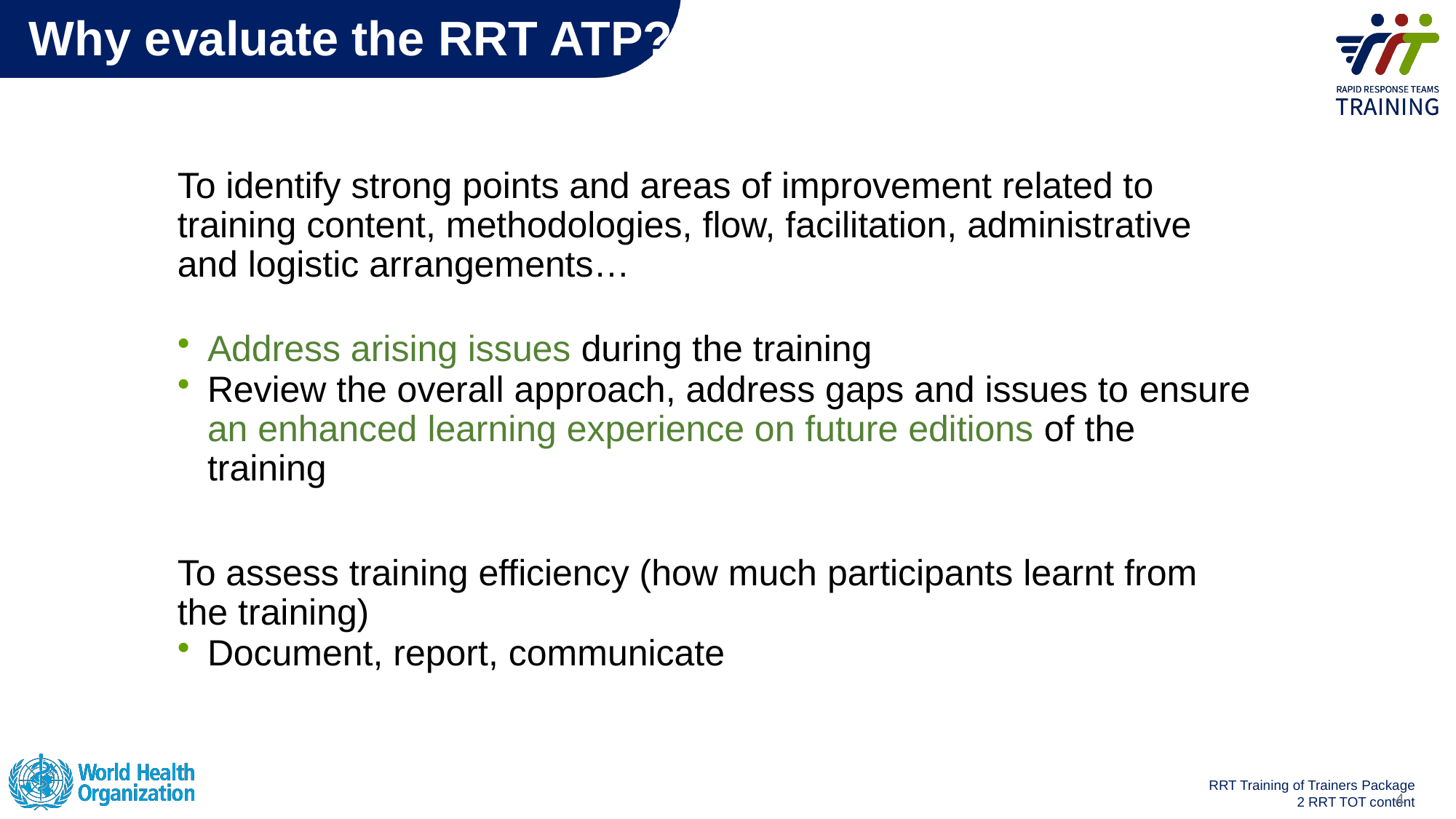

# Why evaluate the RRT ATP?
To identify strong points and areas of improvement related to training content, methodologies, flow, facilitation, administrative and logistic arrangements…

Address arising issues during the training
Review the overall approach, address gaps and issues to ensure an enhanced learning experience on future editions of the training

To assess training efficiency (how much participants learnt from the training)
Document, report, communicate